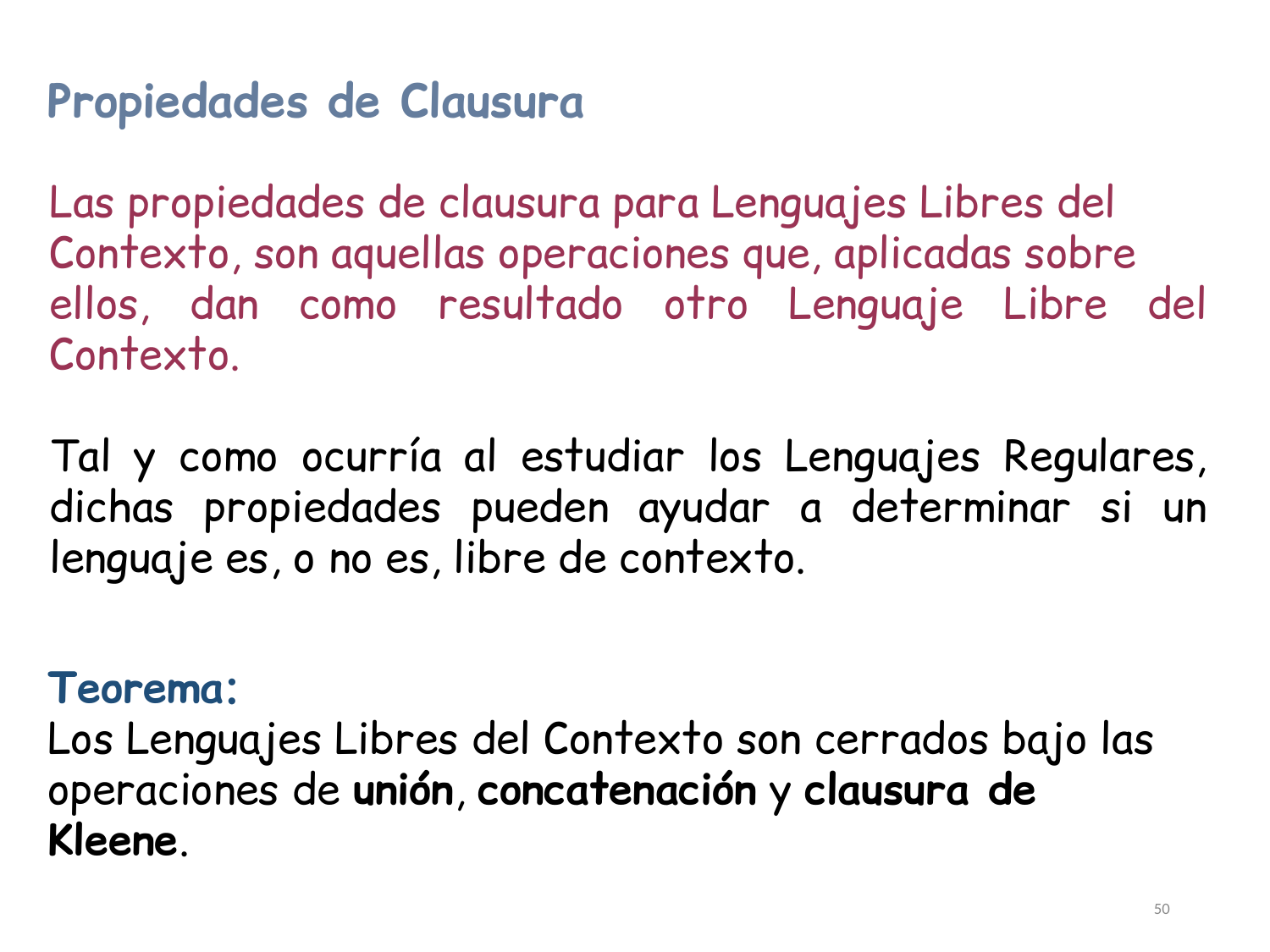

Propiedades de Clausura
Las propiedades de clausura para Lenguajes Libres del
Contexto, son aquellas operaciones que, aplicadas sobre
ellos, dan como resultado otro Lenguaje Libre del Contexto.

Tal y como ocurría al estudiar los Lenguajes Regulares, dichas propiedades pueden ayudar a determinar si un lenguaje es, o no es, libre de contexto.
Teorema:
Los Lenguajes Libres del Contexto son cerrados bajo las
operaciones de unión, concatenación y clausura de Kleene.
50